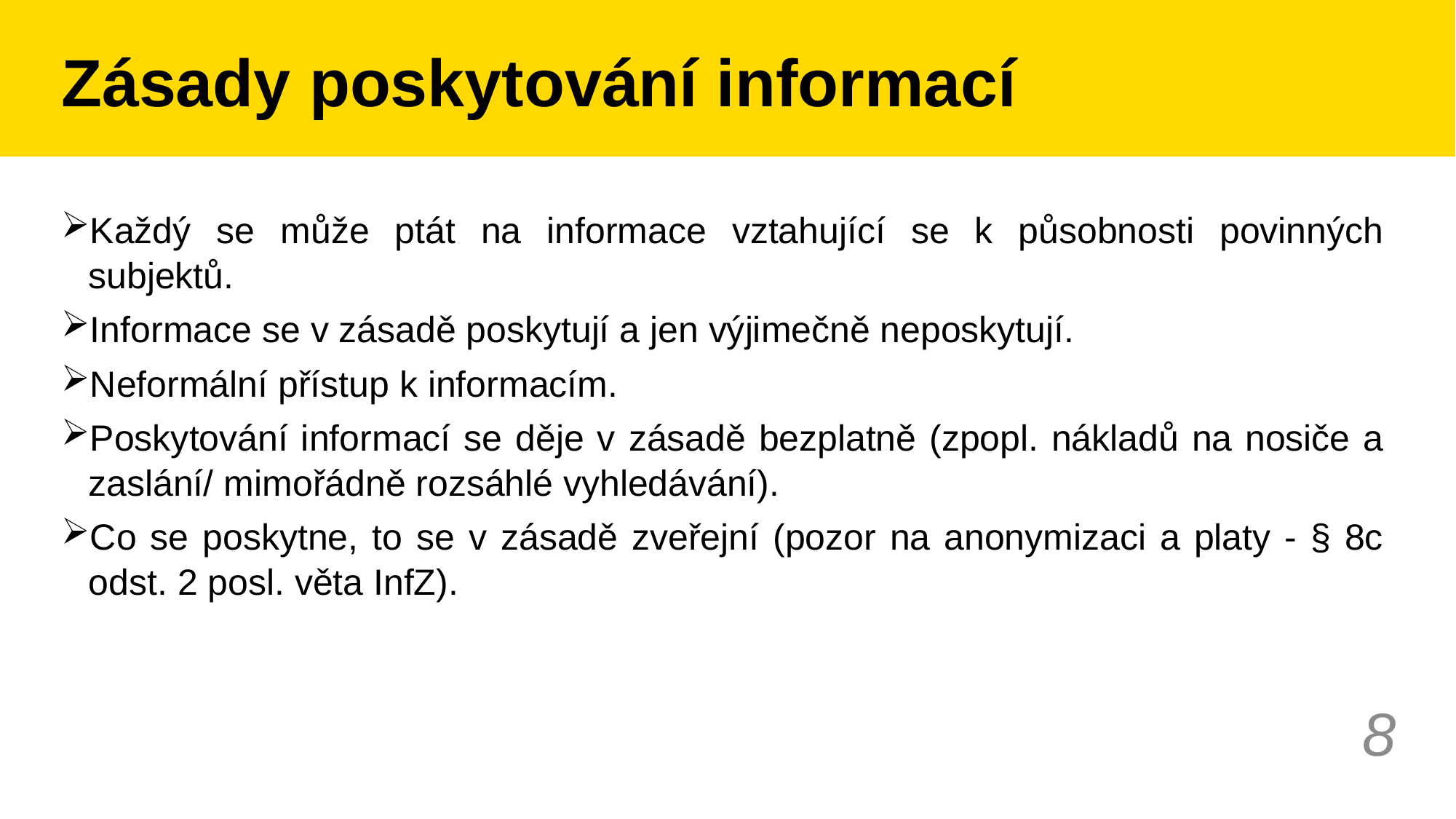

# Zásady poskytování informací
Každý se může ptát na informace vztahující se k působnosti povinných subjektů.
Informace se v zásadě poskytují a jen výjimečně neposkytují.
Neformální přístup k informacím.
Poskytování informací se děje v zásadě bezplatně (zpopl. nákladů na nosiče a zaslání/ mimořádně rozsáhlé vyhledávání).
Co se poskytne, to se v zásadě zveřejní (pozor na anonymizaci a platy - § 8c odst. 2 posl. věta InfZ).

8